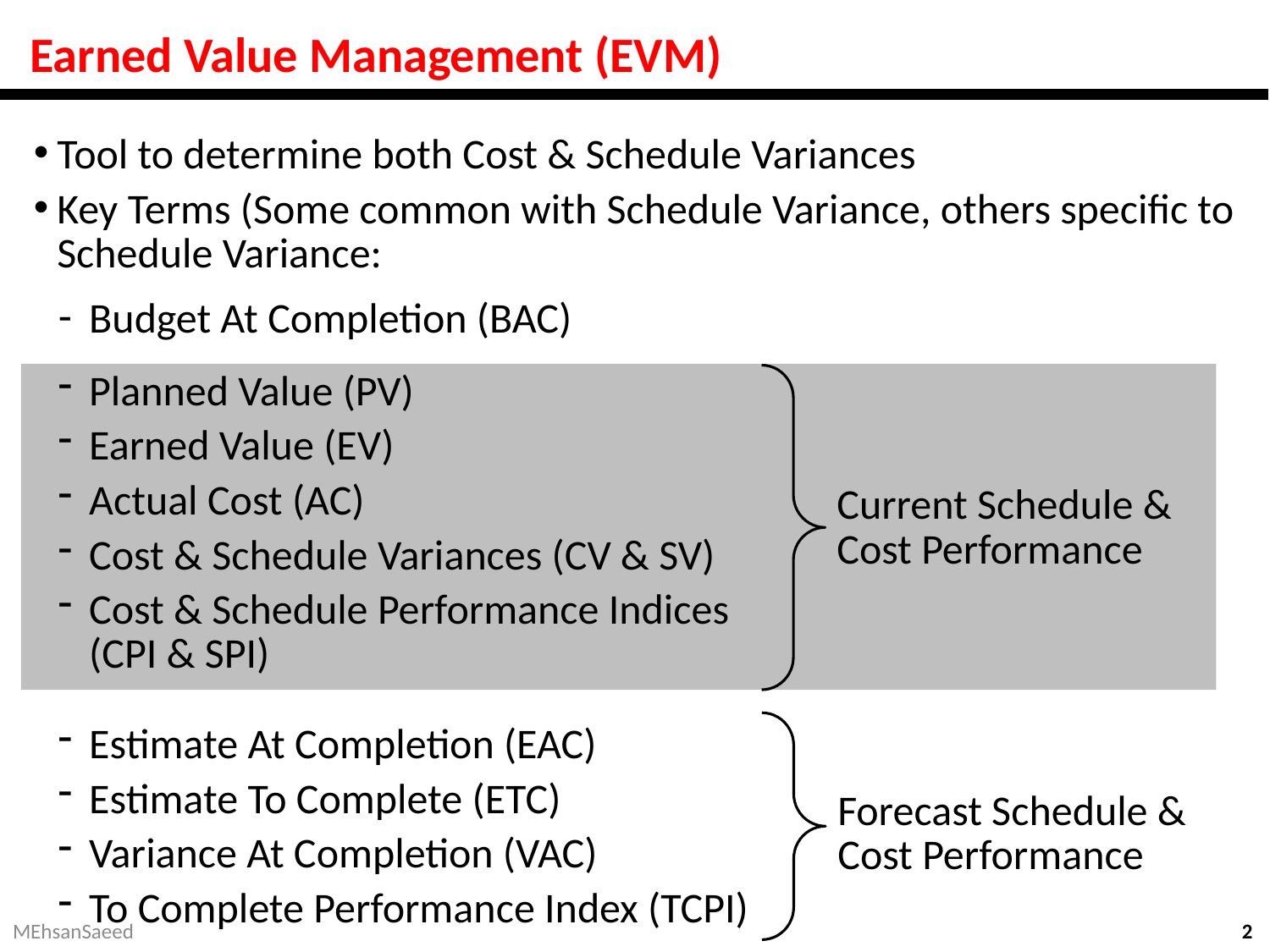

# Earned Value Management (EVM)
Tool to determine both Cost & Schedule Variances
Key Terms (Some common with Schedule Variance, others specific to Schedule Variance:
Budget At Completion (BAC)

Planned Value (PV)
Earned Value (EV)
Actual Cost (AC)
Cost & Schedule Variances (CV & SV)
Cost & Schedule Performance Indices (CPI & SPI)

Current Schedule & Cost Performance

Estimate At Completion (EAC)
Estimate To Complete (ETC)
Variance At Completion (VAC)
To Complete Performance Index (TCPI)
Forecast Schedule & Cost Performance
MEhsanSaeed
2